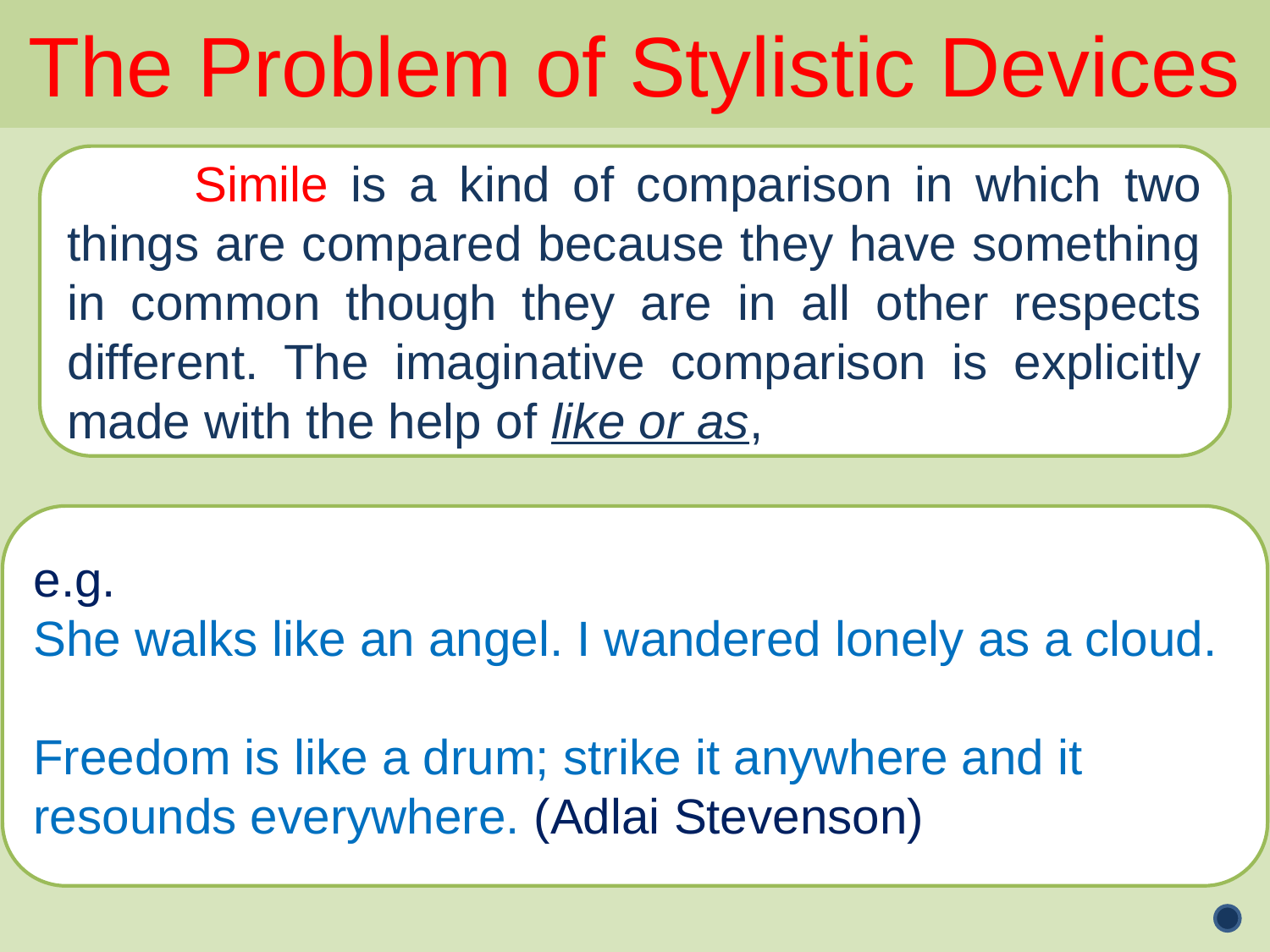

The Problem of Stylistic Devices
	Simile is a kind of comparison in which two things are compared because they have something in common though they are in all other respects different. The imaginative comparison is explicitly made with the help of like or as,
e.g.
She walks like an angel. I wandered lonely as a cloud.

Freedom is like a drum; strike it anywhere and it resounds everywhere. (Adlai Stevenson)